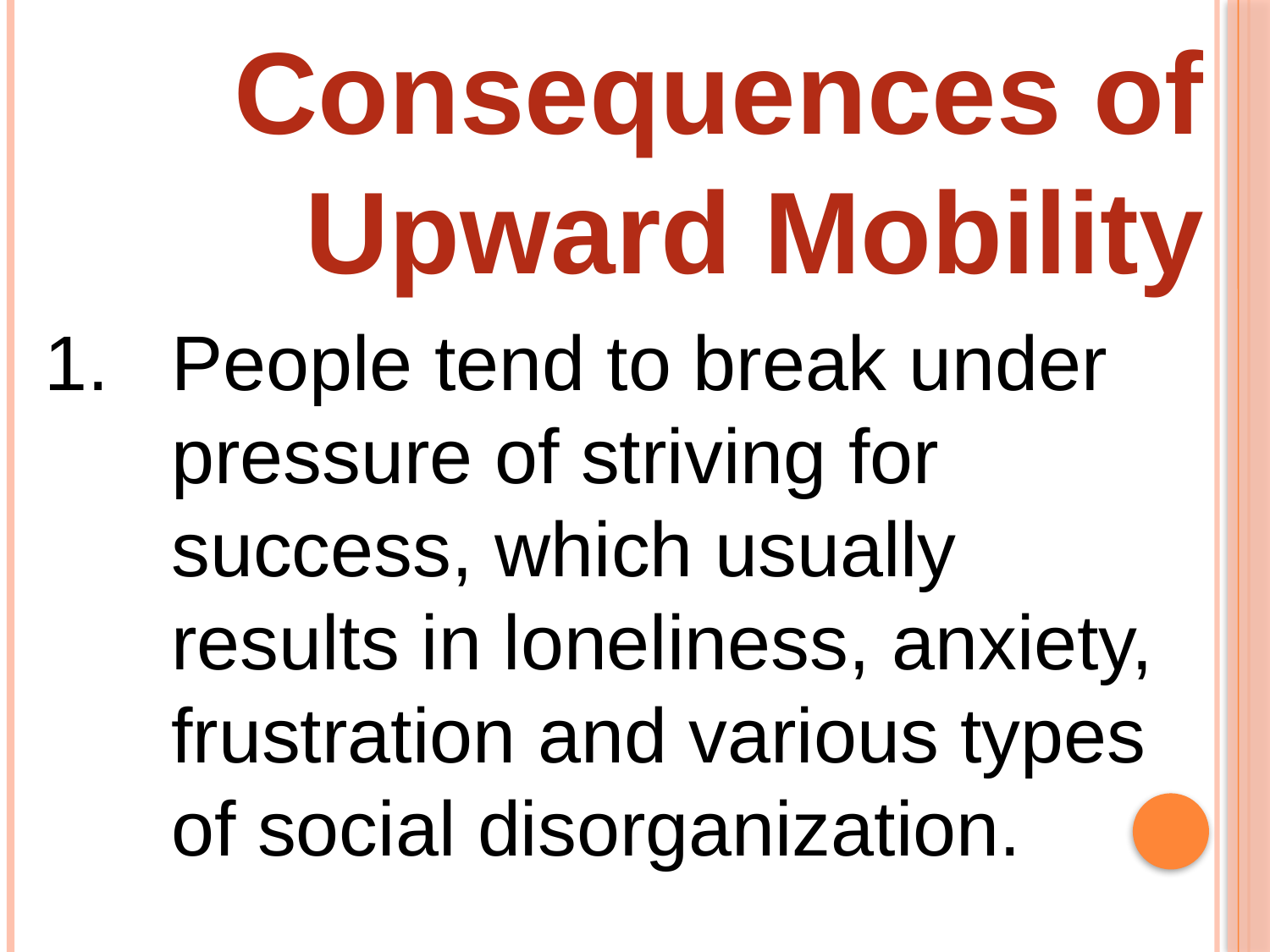

Consequences of Upward Mobility
People tend to break under pressure of striving for success, which usually results in loneliness, anxiety, frustration and various types of social disorganization.